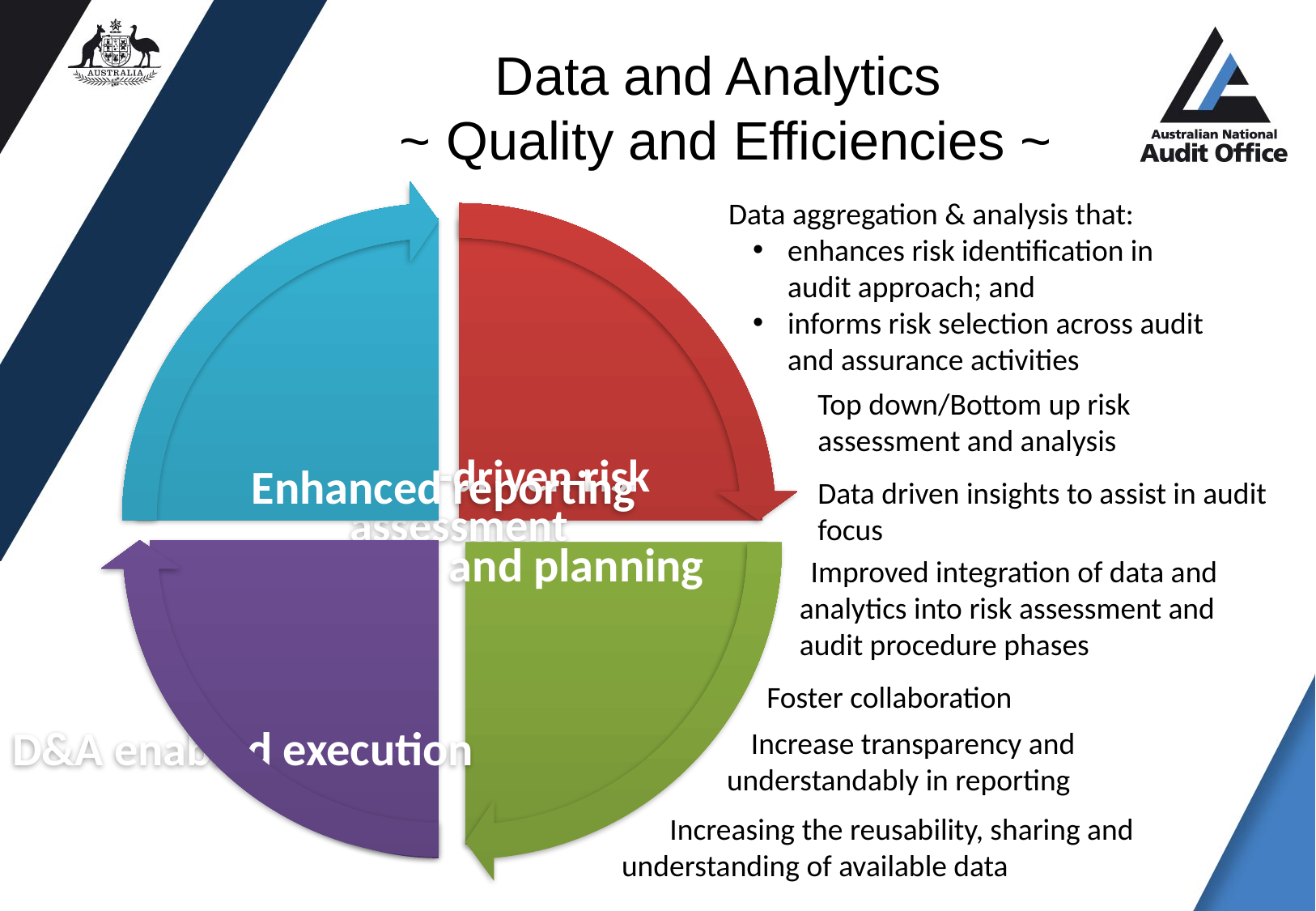

Data and Analytics
 ~ Quality and Efficiencies ~
Analytics-driven risk assessment

Audit scope and planning
D&A enabled execution
Enhanced reporting
Data aggregation & analysis that:
enhances risk identification in audit approach; and
informs risk selection across audit and assurance activities

Top down/Bottom up risk assessment and analysis
Data driven insights to assist in audit focus
Improved integration of data and analytics into risk assessment and audit procedure phases
Foster collaboration
Increase transparency and understandably in reporting
Increasing the reusability, sharing and understanding of available data